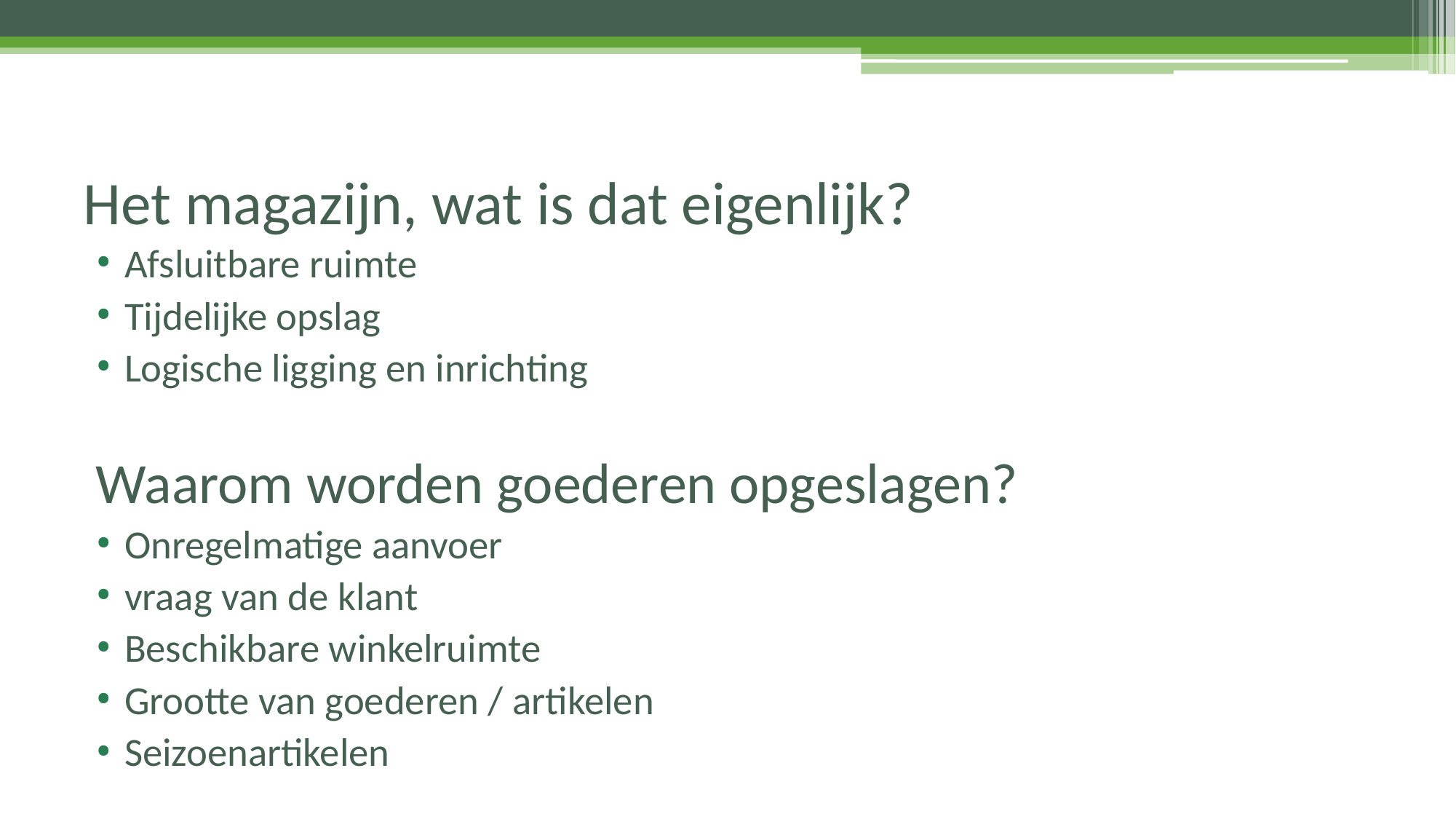

# Het magazijn, wat is dat eigenlijk?
Afsluitbare ruimte
Tijdelijke opslag
Logische ligging en inrichting

Waarom worden goederen opgeslagen?
Onregelmatige aanvoer
vraag van de klant
Beschikbare winkelruimte
Grootte van goederen / artikelen
Seizoenartikelen